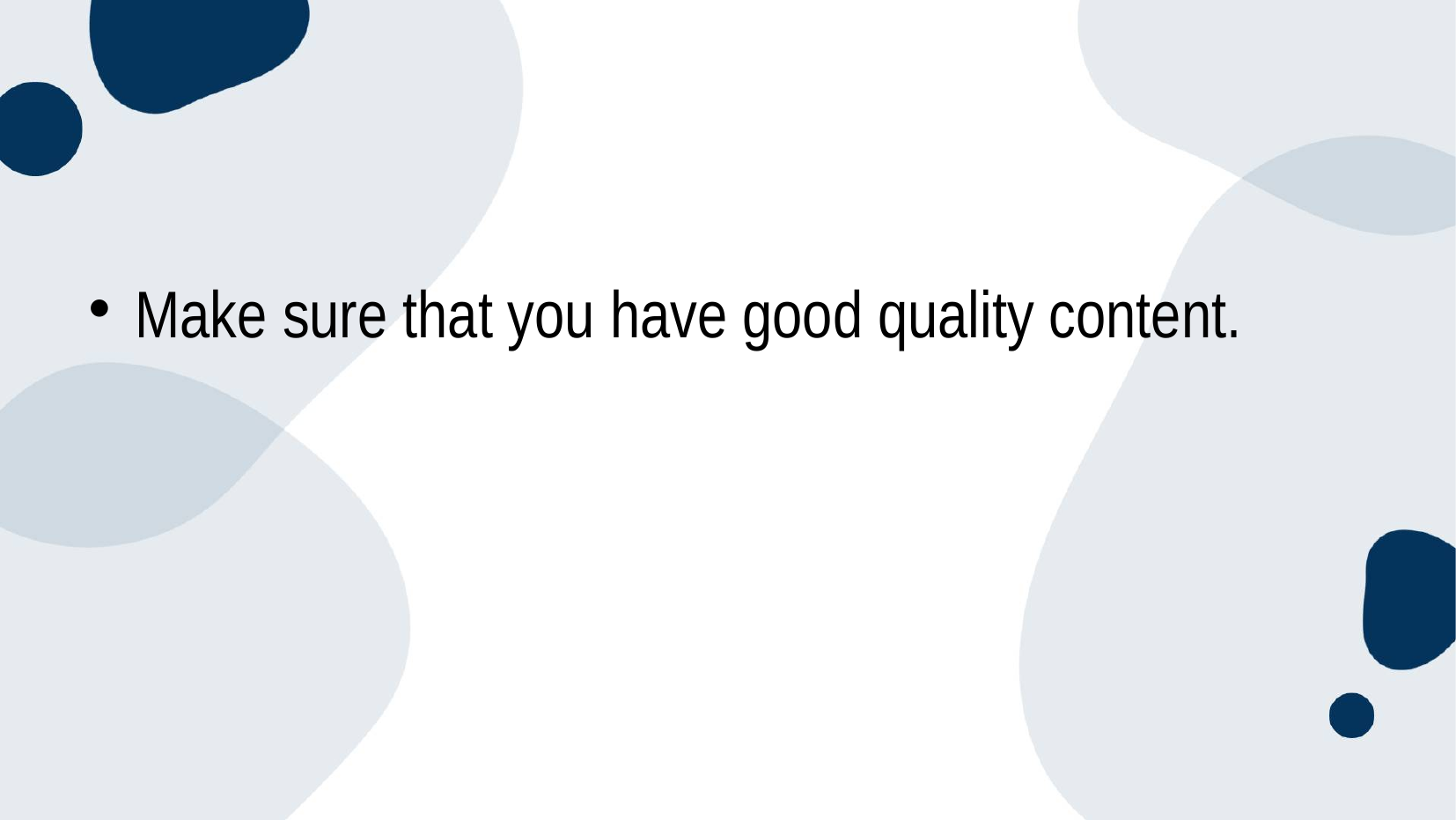

Make sure that you have good quality content.